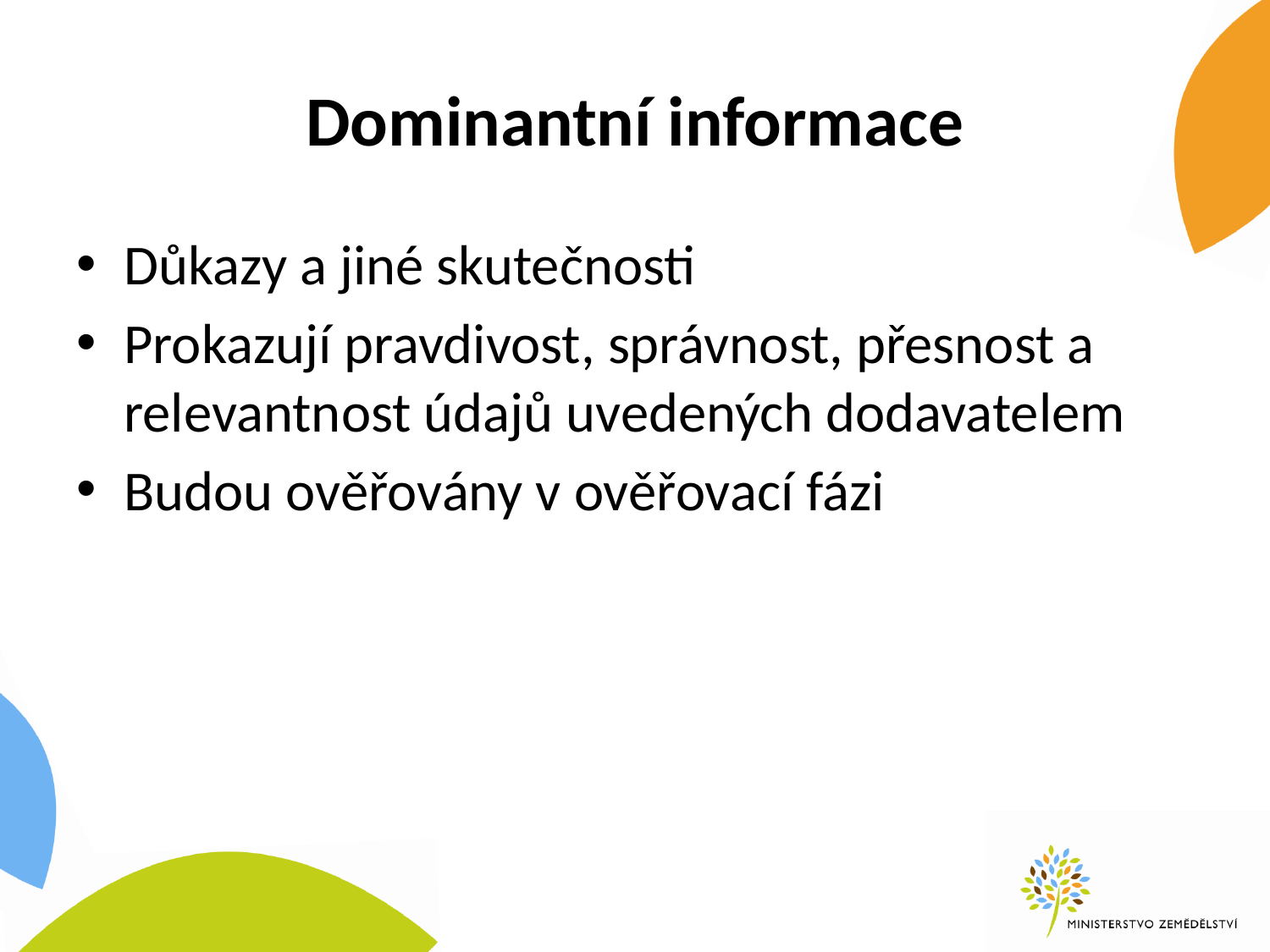

# Dominantní informace
Důkazy a jiné skutečnosti
Prokazují pravdivost, správnost, přesnost a relevantnost údajů uvedených dodavatelem
Budou ověřovány v ověřovací fázi